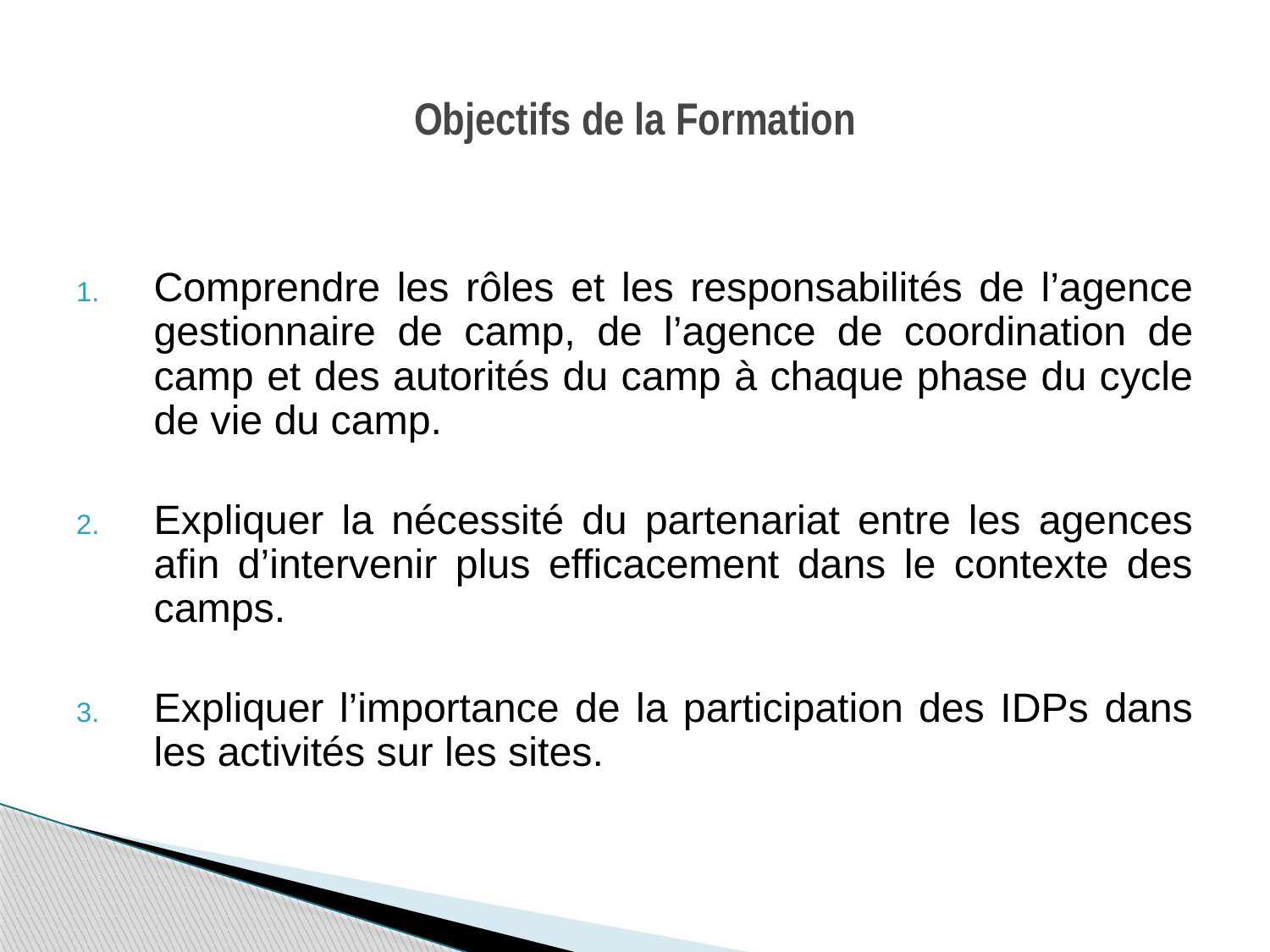

# Objectifs de la Formation

Comprendre les rôles et les responsabilités de l’agence gestionnaire de camp, de l’agence de coordination de camp et des autorités du camp à chaque phase du cycle de vie du camp.

Expliquer la nécessité du partenariat entre les agences afin d’intervenir plus efficacement dans le contexte des camps.

Expliquer l’importance de la participation des IDPs dans les activités sur les sites.